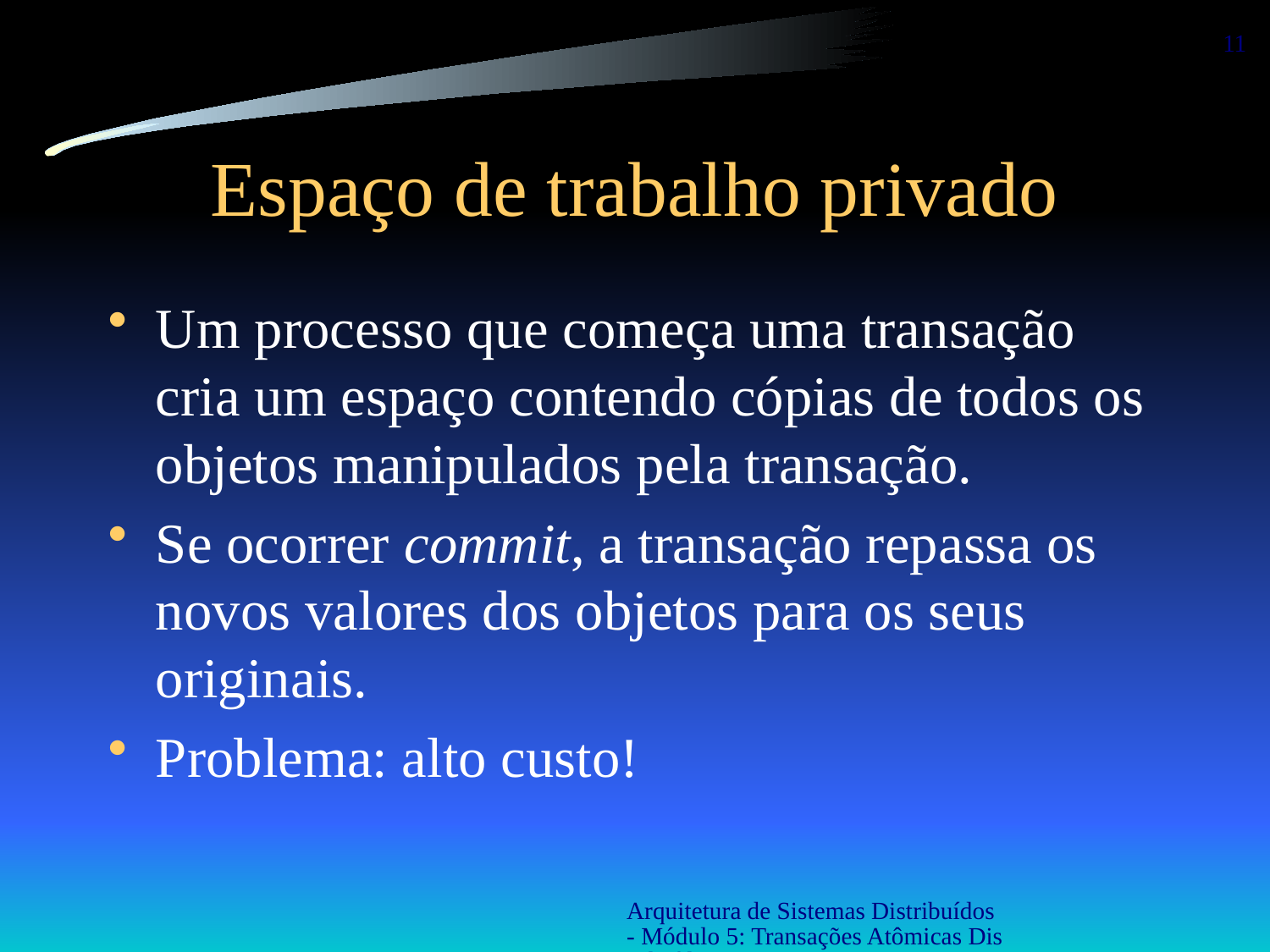

11
# Espaço de trabalho privado
Um processo que começa uma transação cria um espaço contendo cópias de todos os objetos manipulados pela transação.
Se ocorrer commit, a transação repassa os novos valores dos objetos para os seus originais.
Problema: alto custo!
Arquitetura de Sistemas Distribuídos - Módulo 5: Transações Atômicas Distribuídas